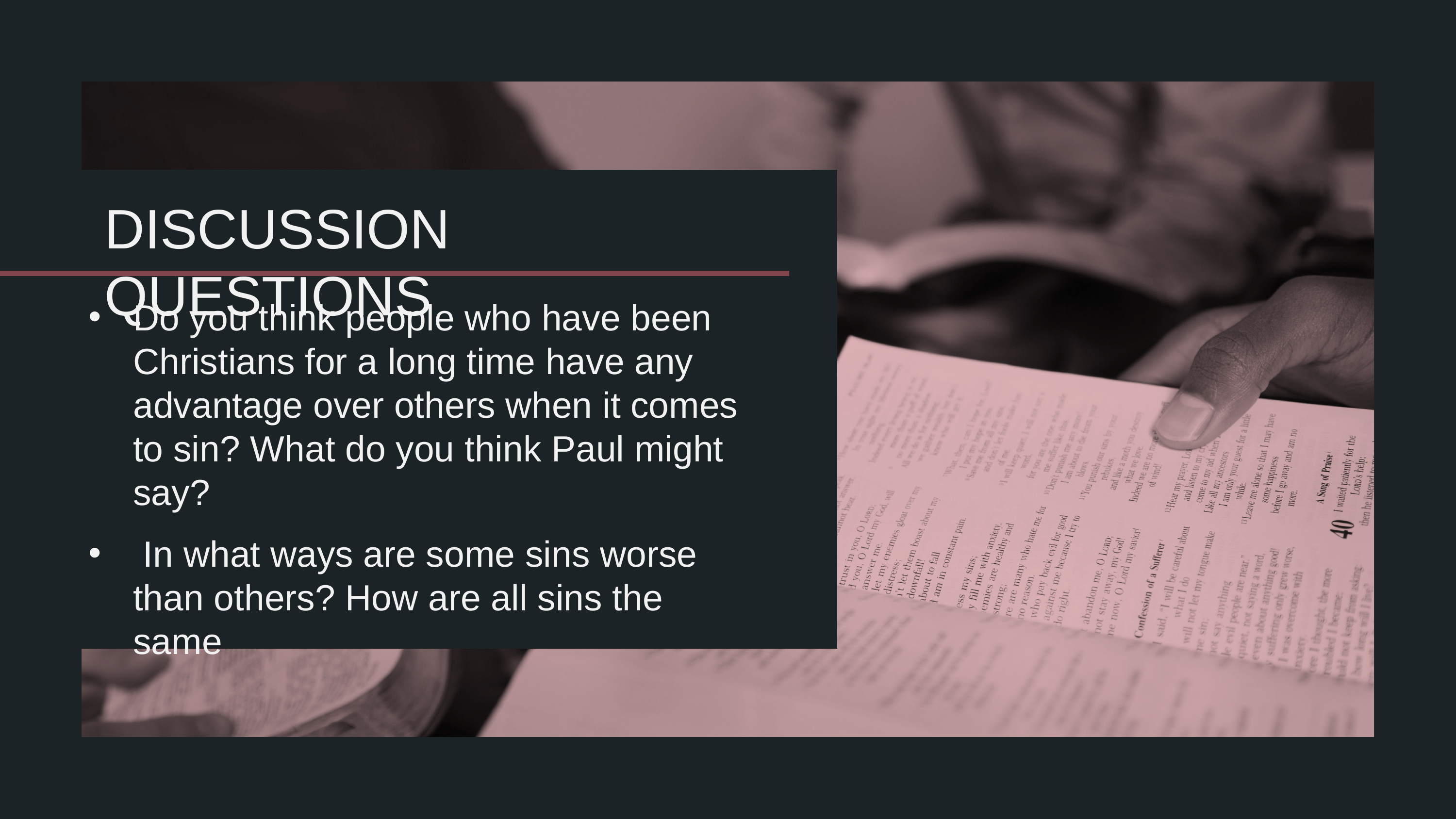

Do you think people who have been Christians for a long time have any advantage over others when it comes to sin? What do you think Paul might say?
 In what ways are some sins worse than others? How are all sins the same